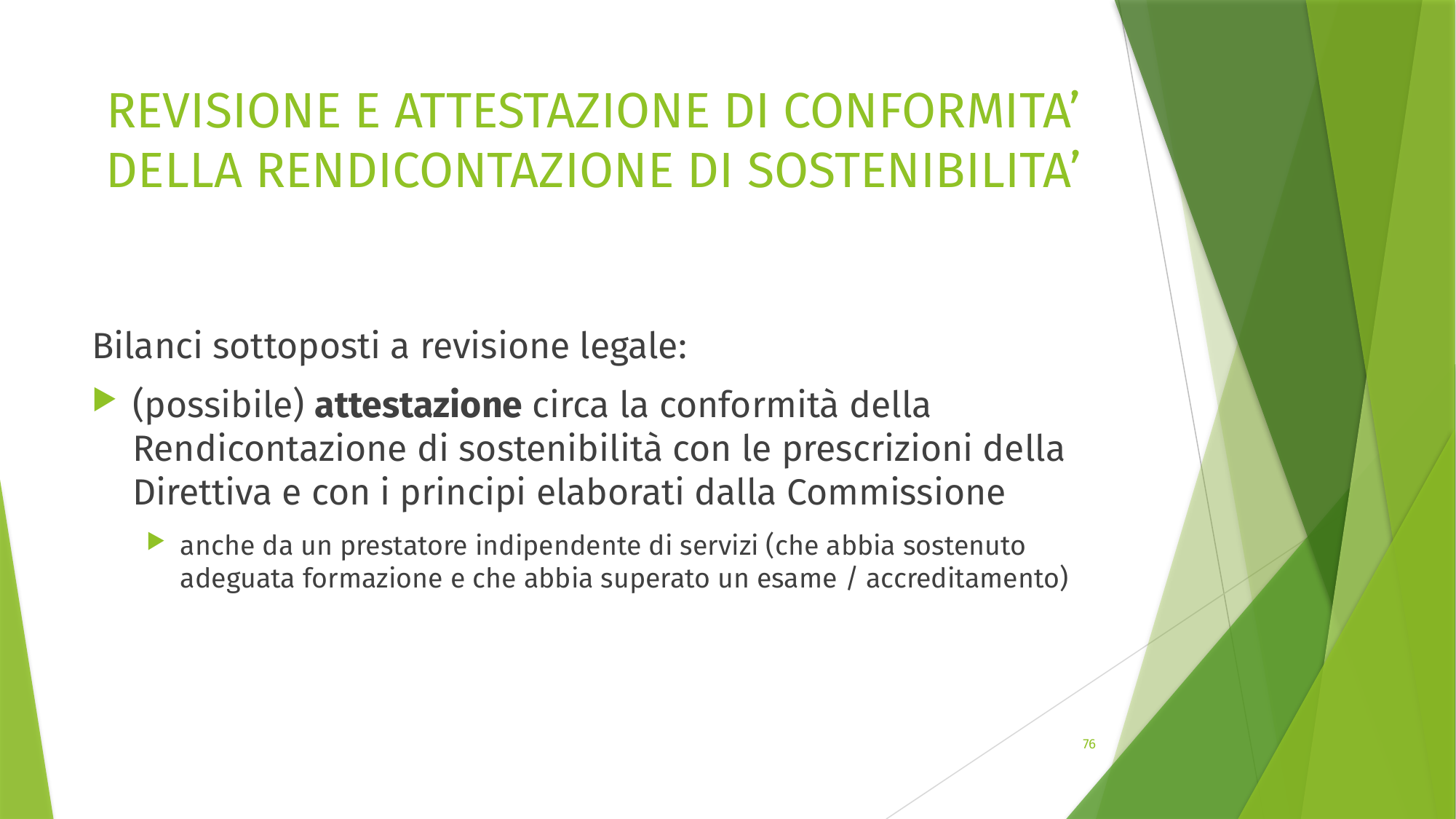

# REVISIONE E ATTESTAZIONE DI CONFORMITA’ DELLA RENDICONTAZIONE DI SOSTENIBILITA’

Bilanci sottoposti a revisione legale:
(possibile) attestazione circa la conformità della Rendicontazione di sostenibilità con le prescrizioni della Direttiva e con i principi elaborati dalla Commissione
anche da un prestatore indipendente di servizi (che abbia sostenuto adeguata formazione e che abbia superato un esame / accreditamento)

76